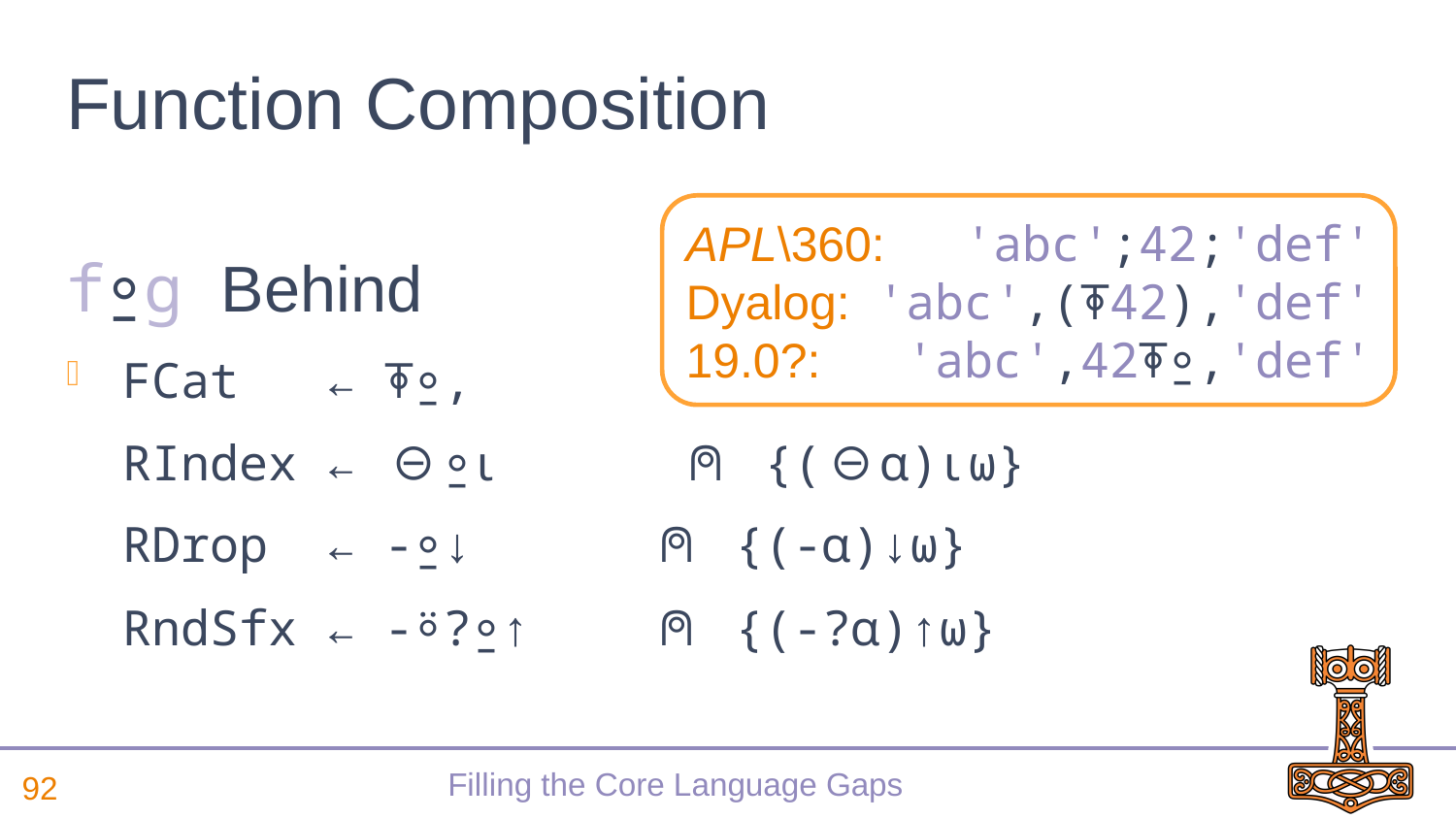

# Function Composition
 APL\360:	'abc';42;'def'
 Dyalog:	'abc',(⍕42),'def'
 19.0?:	'abc',42⍕⍛,'def'
f⍛g Behind
FCat   ← ⍕⍛,
RIndex ← ⊖⍛⍳      ⍝ {(⊖⍺)⍳⍵}
RDrop  ← -⍛↓      ⍝ {(-⍺)↓⍵}
RndSfx ← -⍤?⍛↑    ⍝ {(-?⍺)↑⍵}